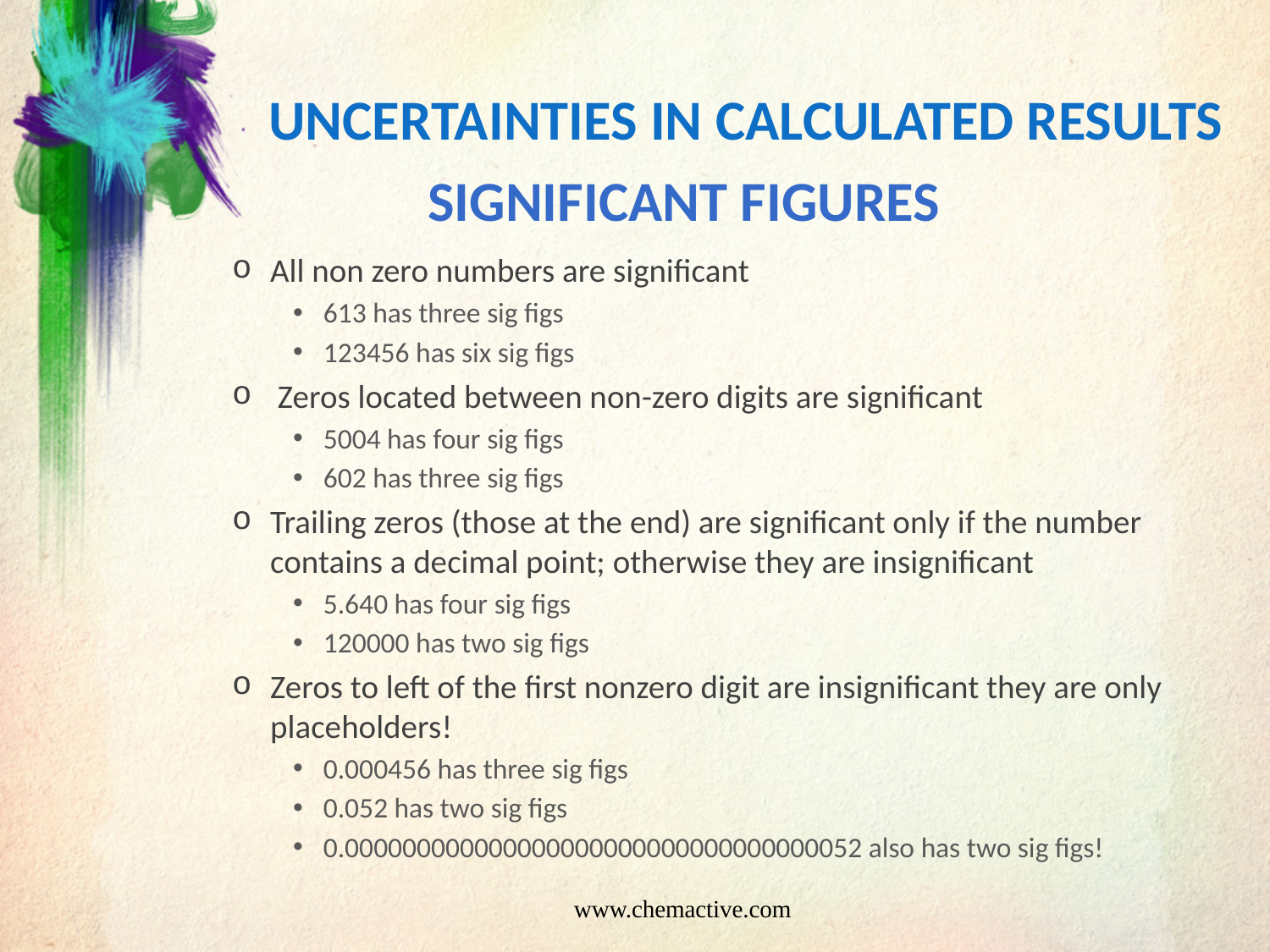

# Uncertainties in calculated results
Significant Figures
All non zero numbers are significant
613 has three sig figs
123456 has six sig figs
 Zeros located between non-zero digits are significant
5004 has four sig figs
602 has three sig figs
Trailing zeros (those at the end) are significant only if the number contains a decimal point; otherwise they are insignificant
5.640 has four sig figs
120000 has two sig figs
Zeros to left of the first nonzero digit are insignificant they are only placeholders!
0.000456 has three sig figs
0.052 has two sig figs
0.000000000000000000000000000000000052 also has two sig figs!
www.chemactive.com